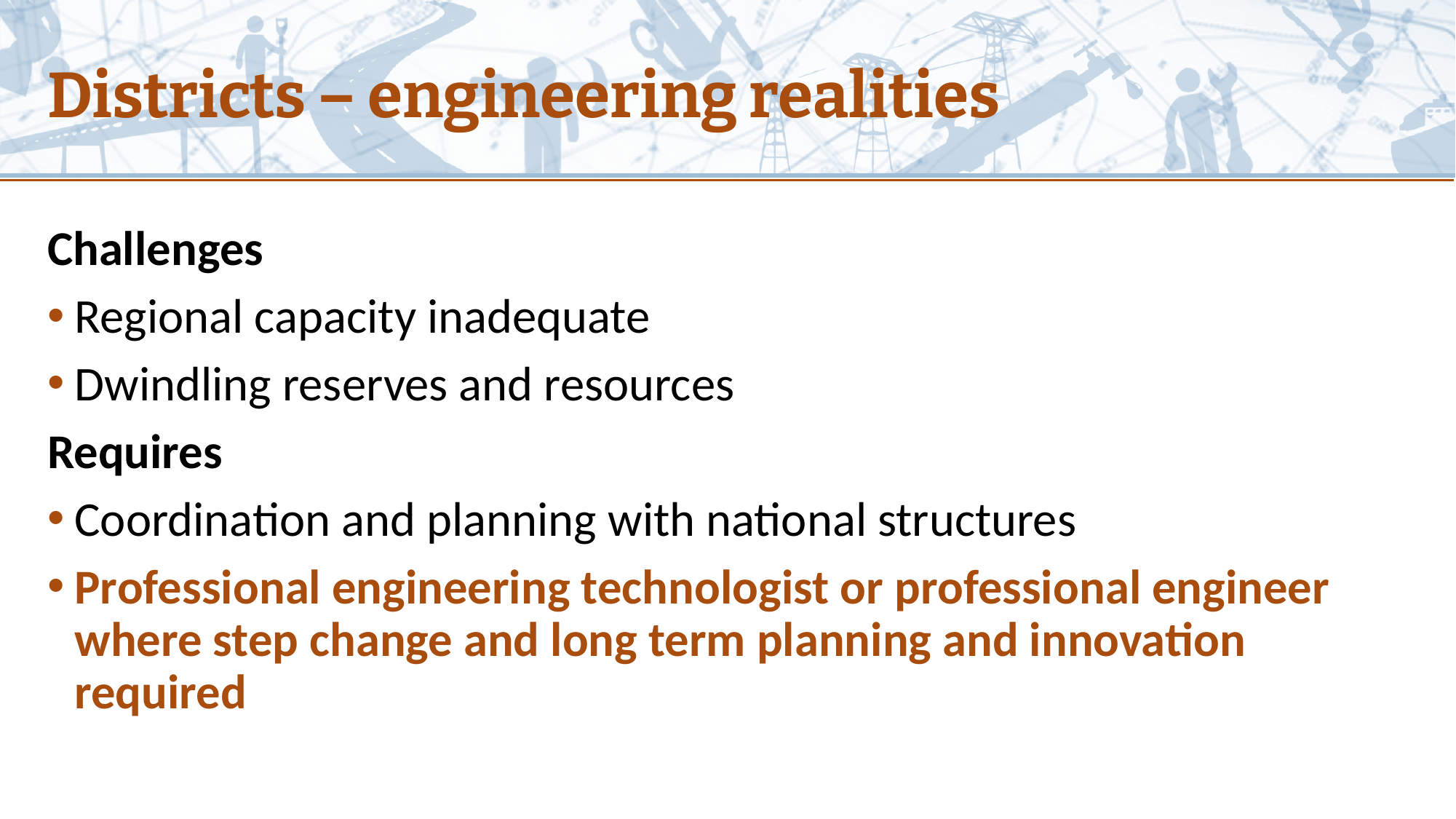

# Districts – engineering realities
Challenges
Regional capacity inadequate
Dwindling reserves and resources
Requires
Coordination and planning with national structures
Professional engineering technologist or professional engineer where step change and long term planning and innovation required